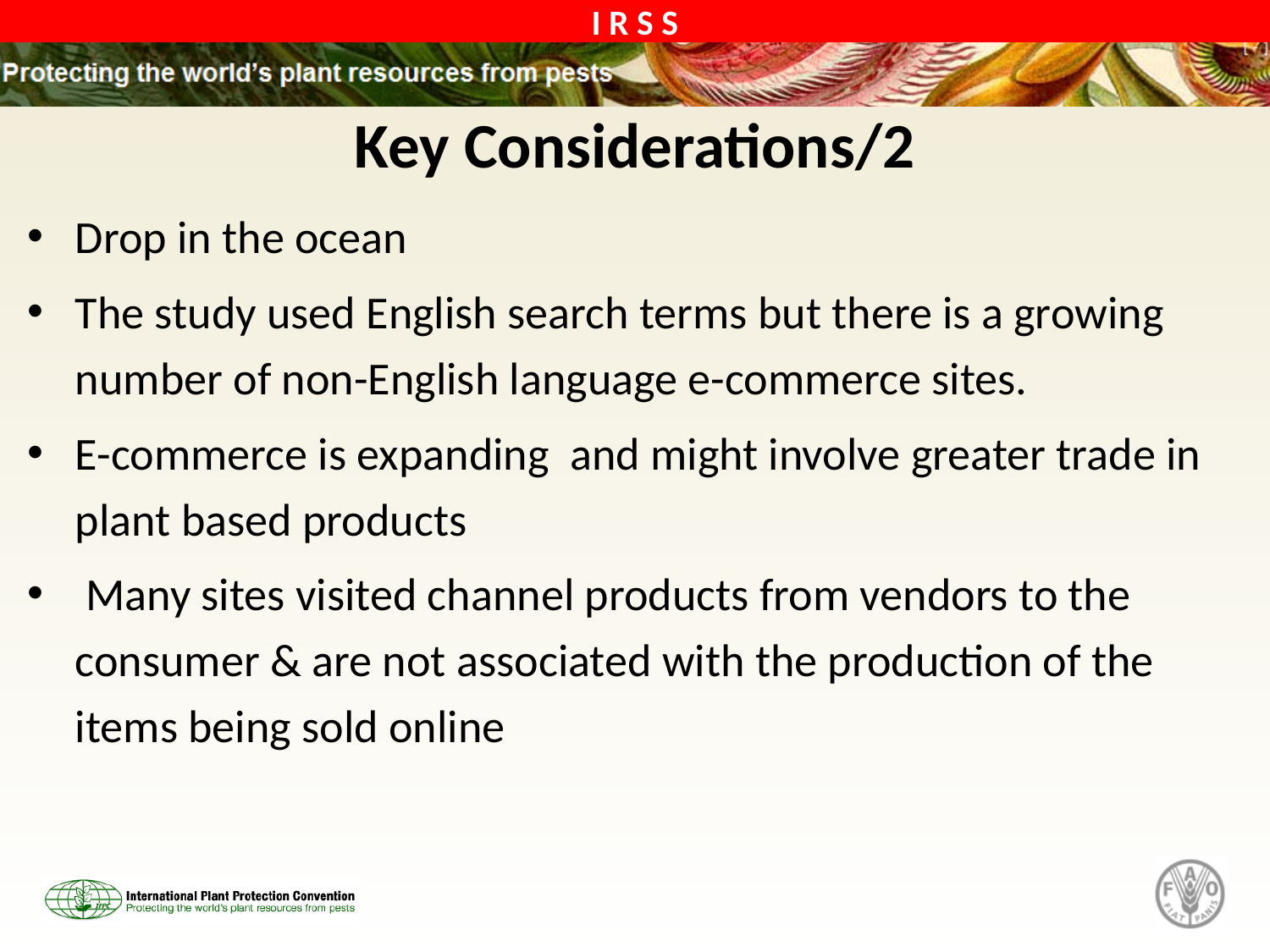

# Key Considerations/2
Drop in the ocean
The study used English search terms but there is a growing number of non-English language e-commerce sites.
E-commerce is expanding  and might involve greater trade in plant based products
 Many sites visited channel products from vendors to the consumer & are not associated with the production of the items being sold online